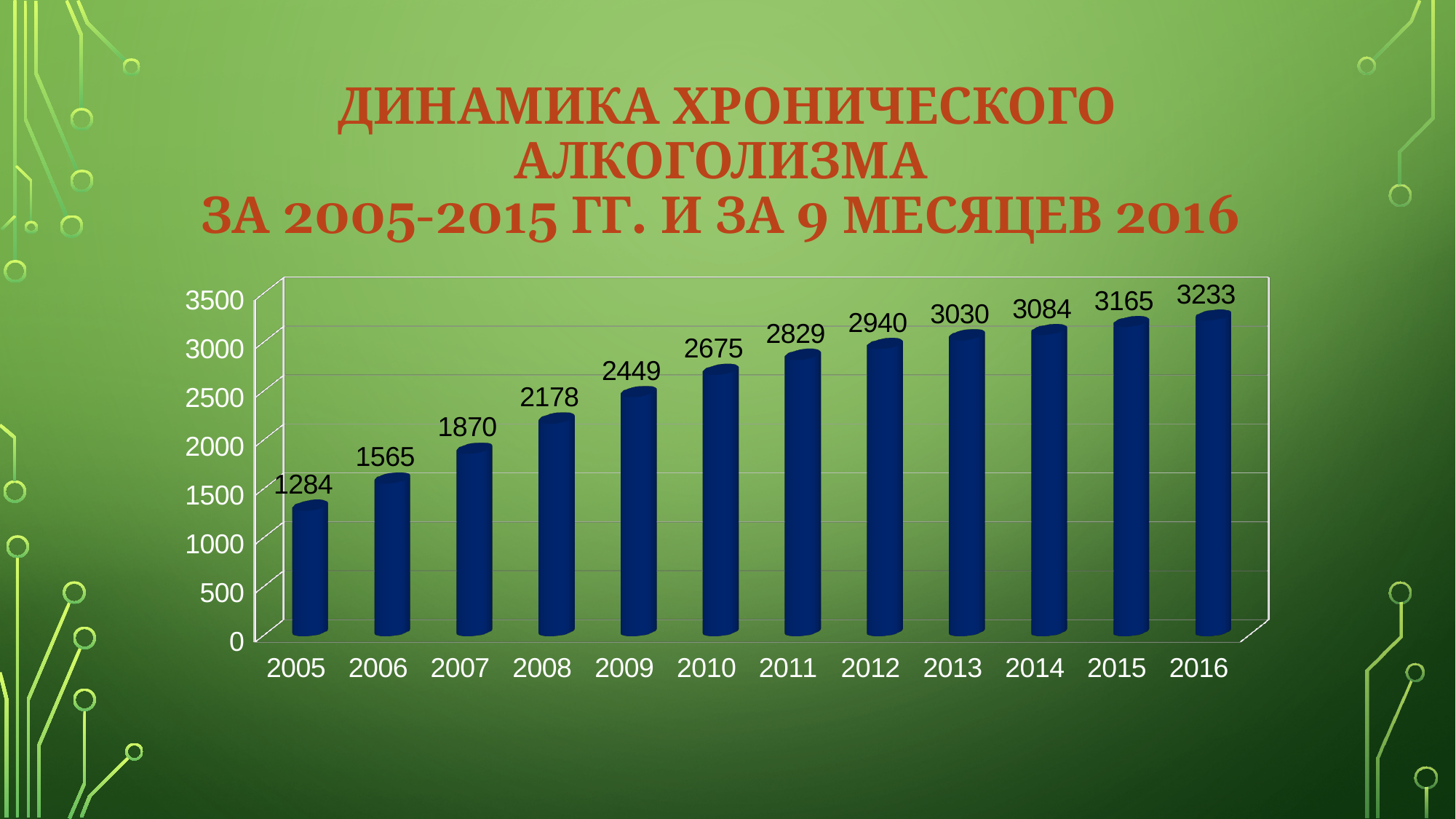

# Динамика хронического алкоголизма за 2005-2015 гг. и за 9 месяцев 2016

[unsupported chart]